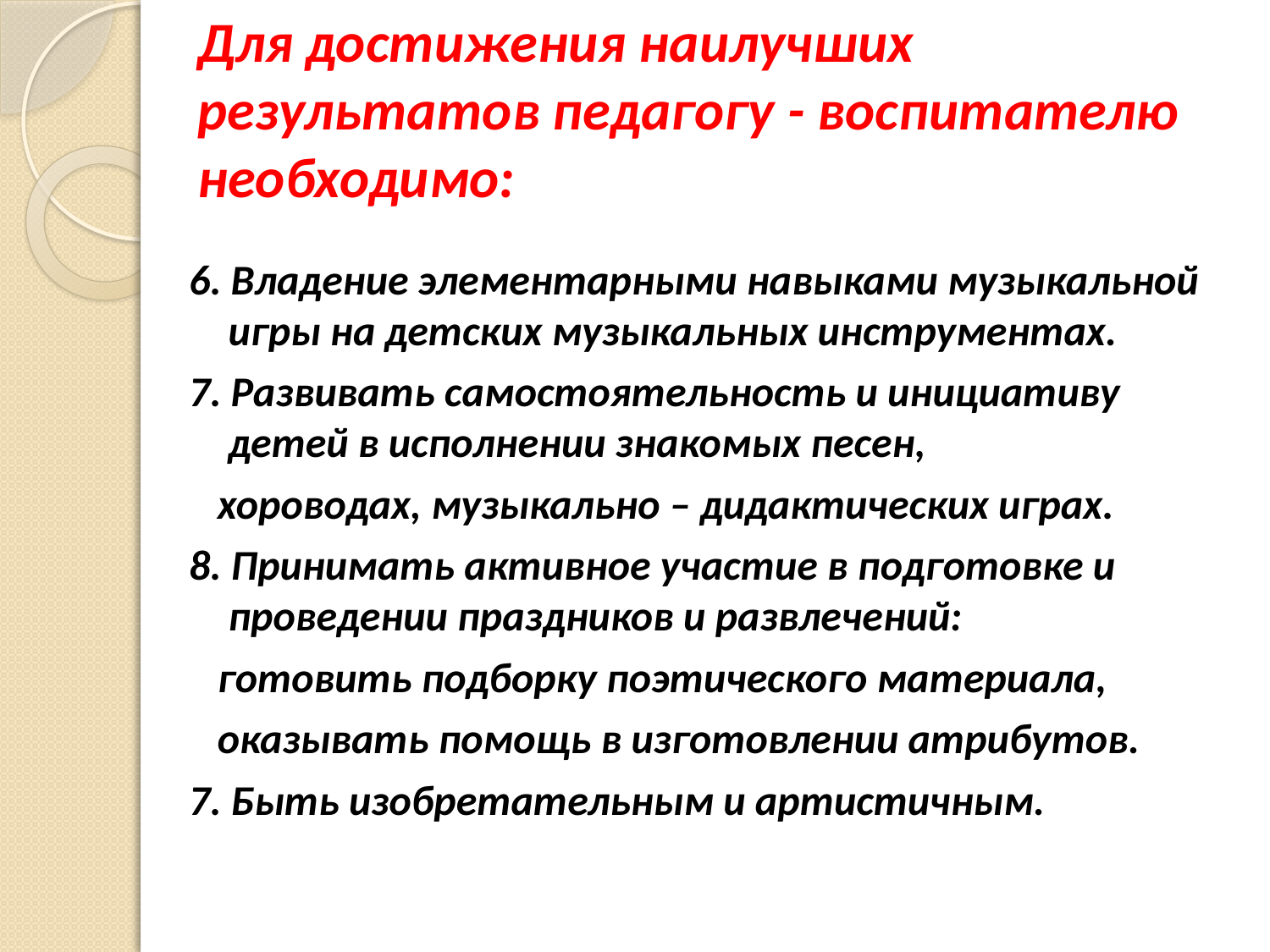

Для достижения наилучших результатов педагогу - воспитателю необходимо:
6. Владение элементарными навыками музыкальной игры на детских музыкальных инструментах.
7. Развивать самостоятельность и инициативу детей в исполнении знакомых песен,
   хороводах, музыкально – дидактических играх.
8. Принимать активное участие в подготовке и проведении праздников и развлечений:
   готовить подборку поэтического материала,
   оказывать помощь в изготовлении атрибутов.
7. Быть изобретательным и артистичным.